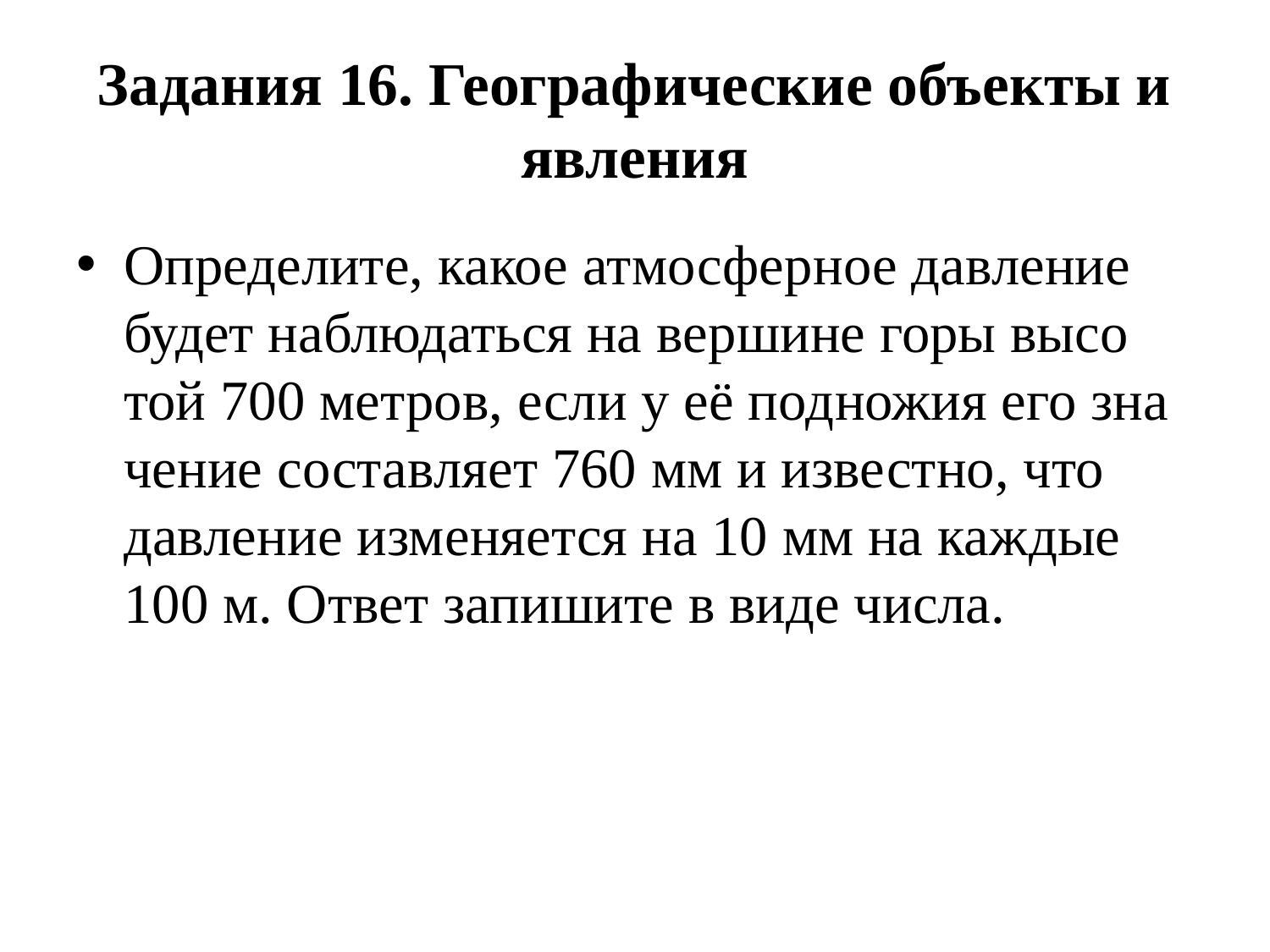

# Задания 16. Географические объекты и явления
Определите, какое ат­мо­сфер­ное дав­ле­ние будет на­блю­дать­ся на вер­ши­не горы вы­со­той 700 метров, если у её под­но­жия его зна­че­ние со­став­ля­ет 760 мм и известно, что дав­ле­ние из­ме­ня­ет­ся на 10 мм на каж­дые 100 м. Ответ за­пи­ши­те в виде числа.